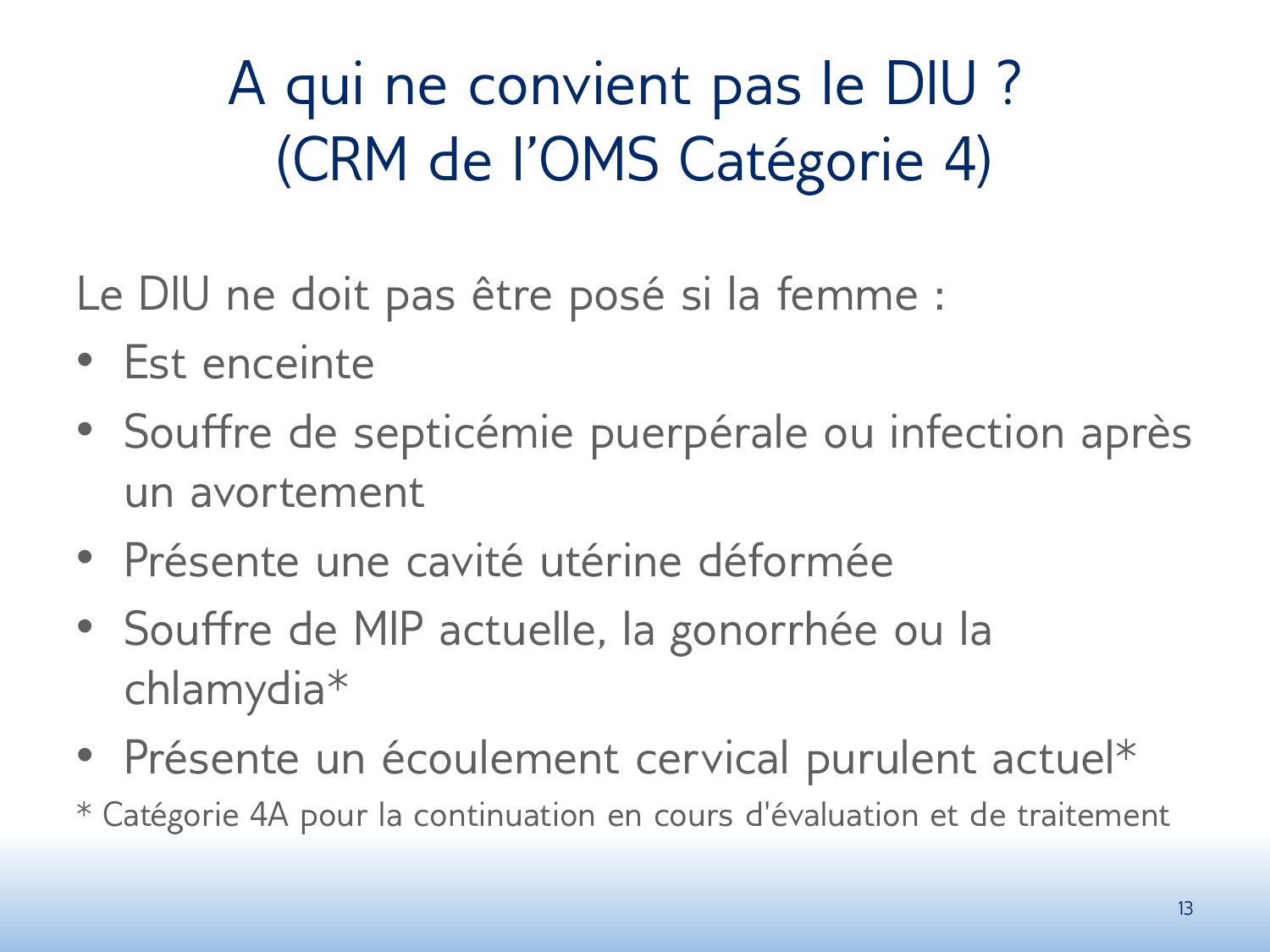

# A qui ne convient pas le DIU ? (CRM de l’OMS Catégorie 4)
Le DIU ne doit pas être posé si la femme :
Est enceinte
Souffre de septicémie puerpérale ou infection après un avortement
Présente une cavité utérine déformée
Souffre de MIP actuelle, la gonorrhée ou la chlamydia*
Présente un écoulement cervical purulent actuel*
* Catégorie 4A pour la continuation en cours d'évaluation et de traitement
13